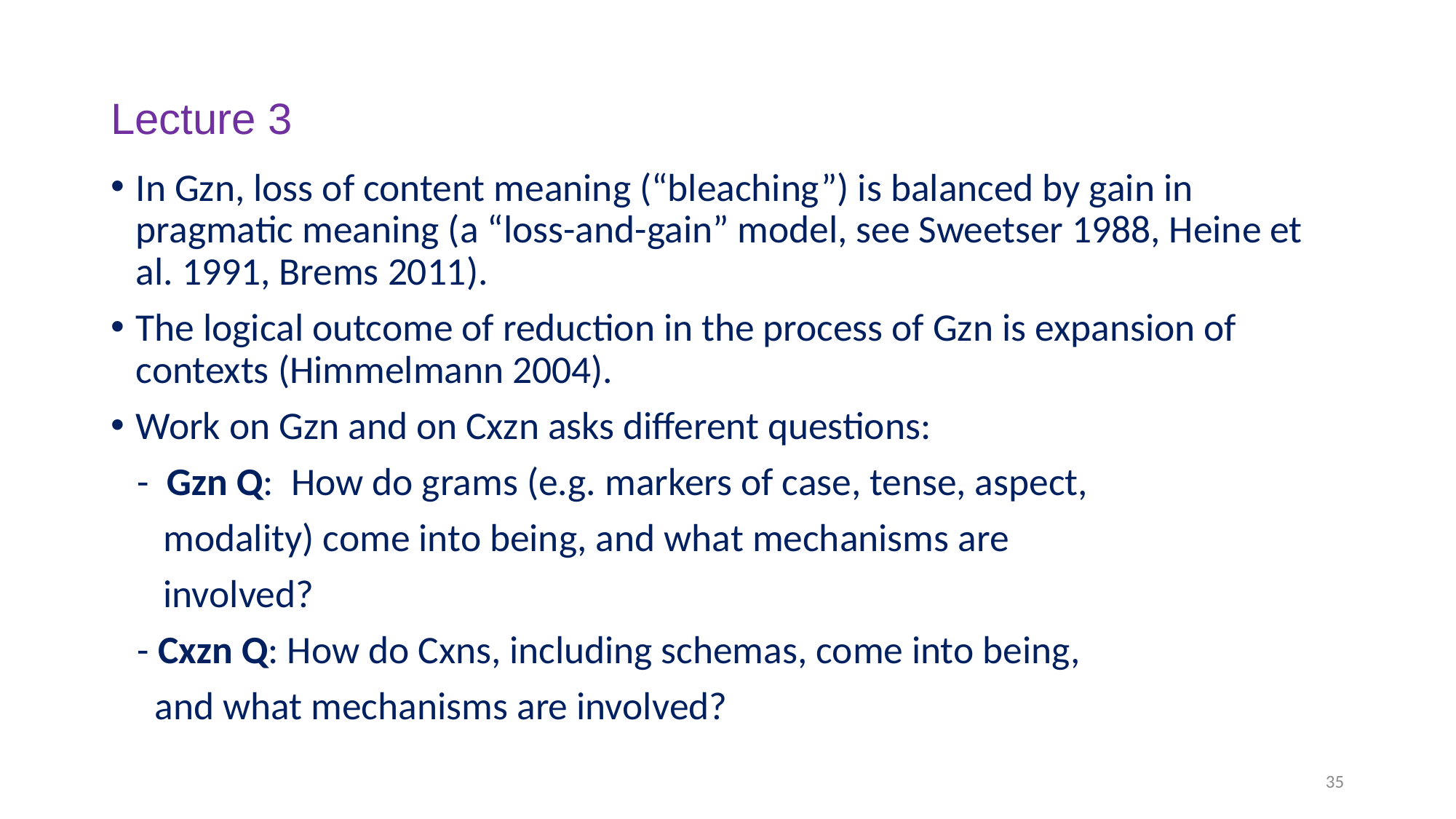

# Lecture 3
In Gzn, loss of content meaning (“bleaching”) is balanced by gain in pragmatic meaning (a “loss-and-gain” model, see Sweetser 1988, Heine et al. 1991, Brems 2011).
The logical outcome of reduction in the process of Gzn is expansion of contexts (Himmelmann 2004).
Work on Gzn and on Cxzn asks different questions:
   -  Gzn Q:  How do grams (e.g. markers of case, tense, aspect,
      modality) come into being, and what mechanisms are
      involved?
   - Cxzn Q: How do Cxns, including schemas, come into being,
     and what mechanisms are involved?

35